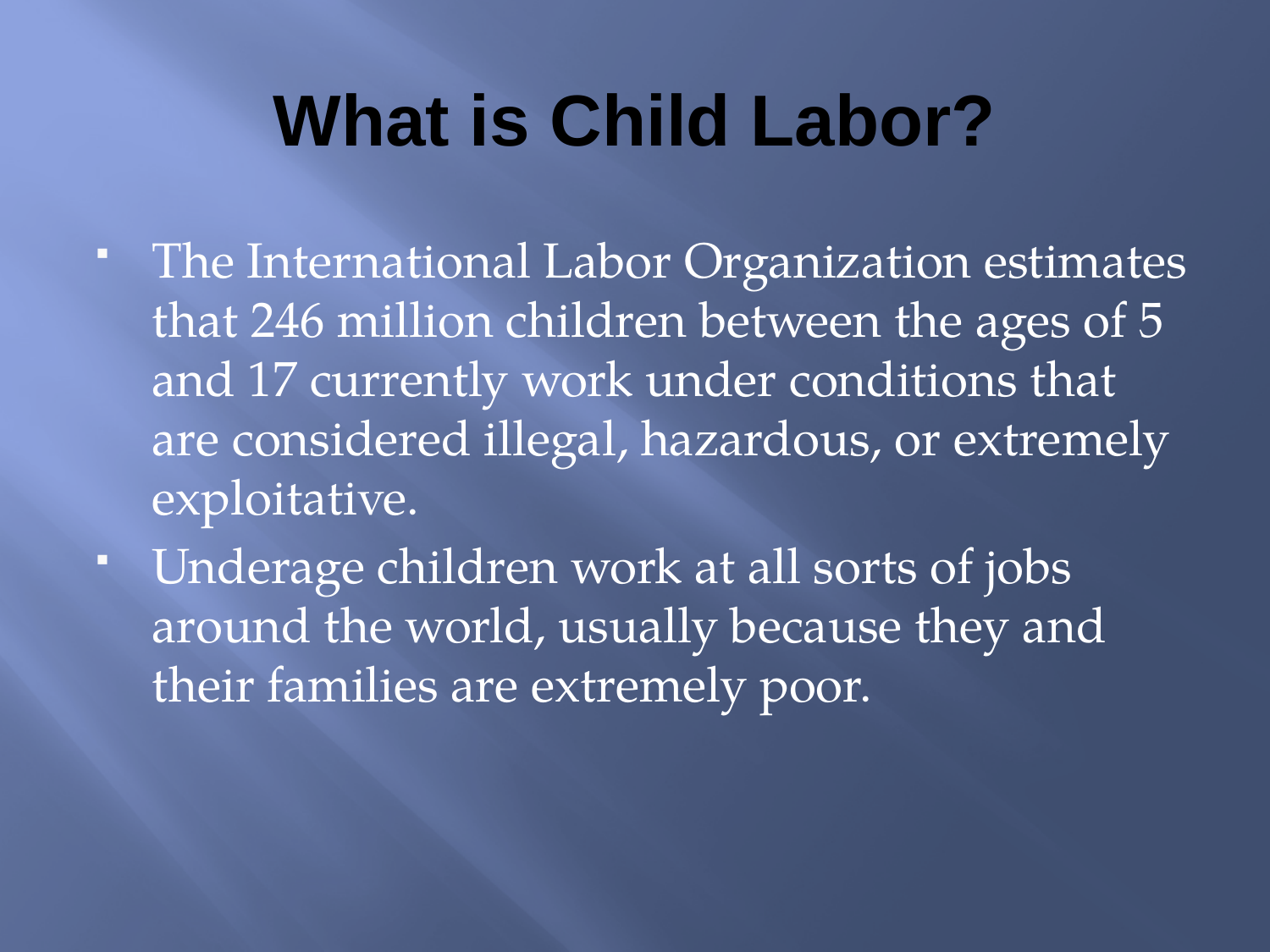

# What is Child Labor?
The International Labor Organization estimates that 246 million children between the ages of 5 and 17 currently work under conditions that are considered illegal, hazardous, or extremely exploitative.
Underage children work at all sorts of jobs around the world, usually because they and their families are extremely poor.